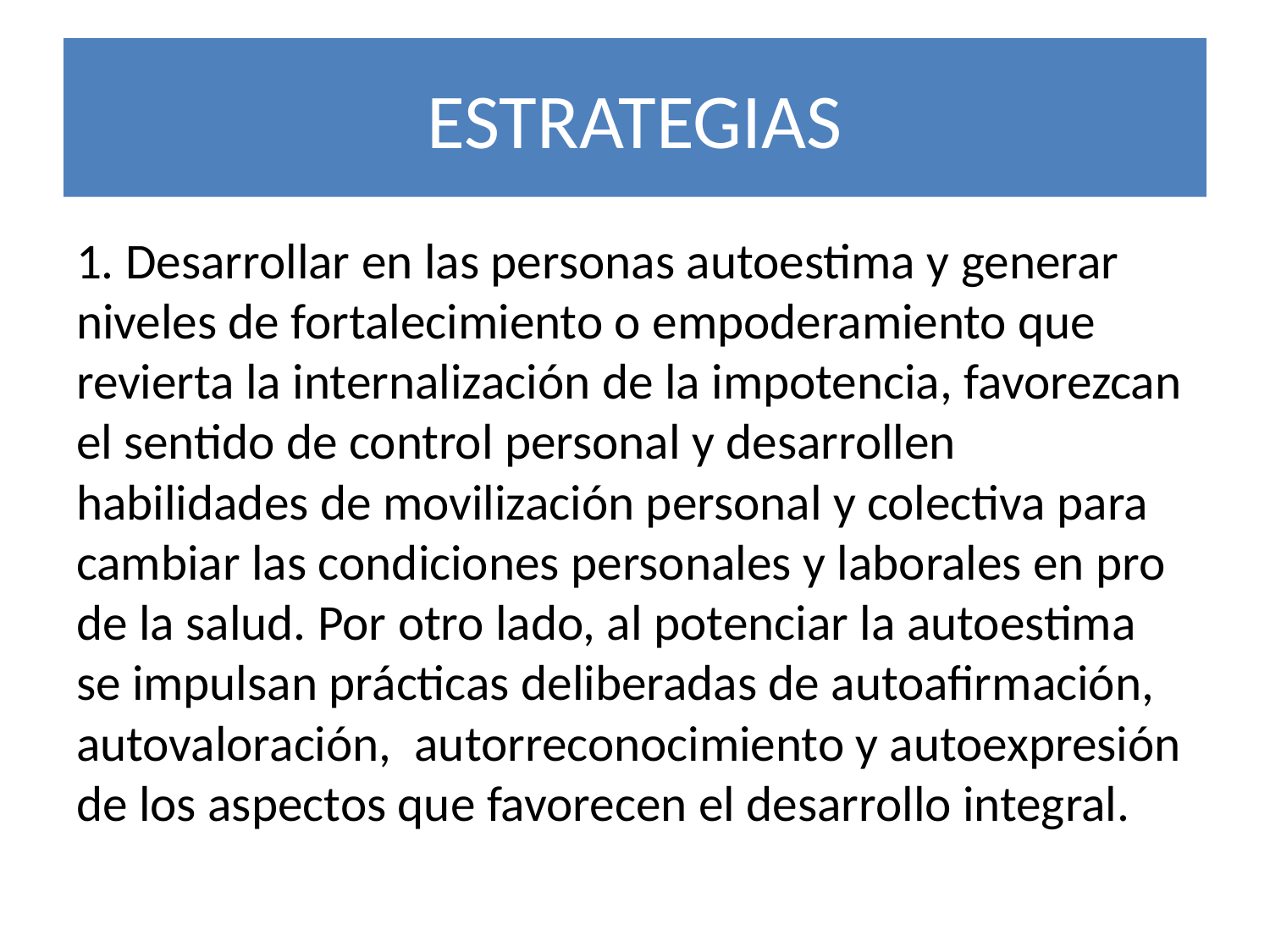

# ESTRATEGIAS
1. Desarrollar en las personas autoestima y generar niveles de fortalecimiento o empoderamiento que revierta la internalización de la impotencia, favorezcan el sentido de control personal y desarrollen habilidades de movilización personal y colectiva para cambiar las condiciones personales y laborales en pro de la salud. Por otro lado, al potenciar la autoestima se impulsan prácticas deliberadas de autoafirmación, autovaloración,  autorreconocimiento y autoexpresión de los aspectos que favorecen el desarrollo integral.